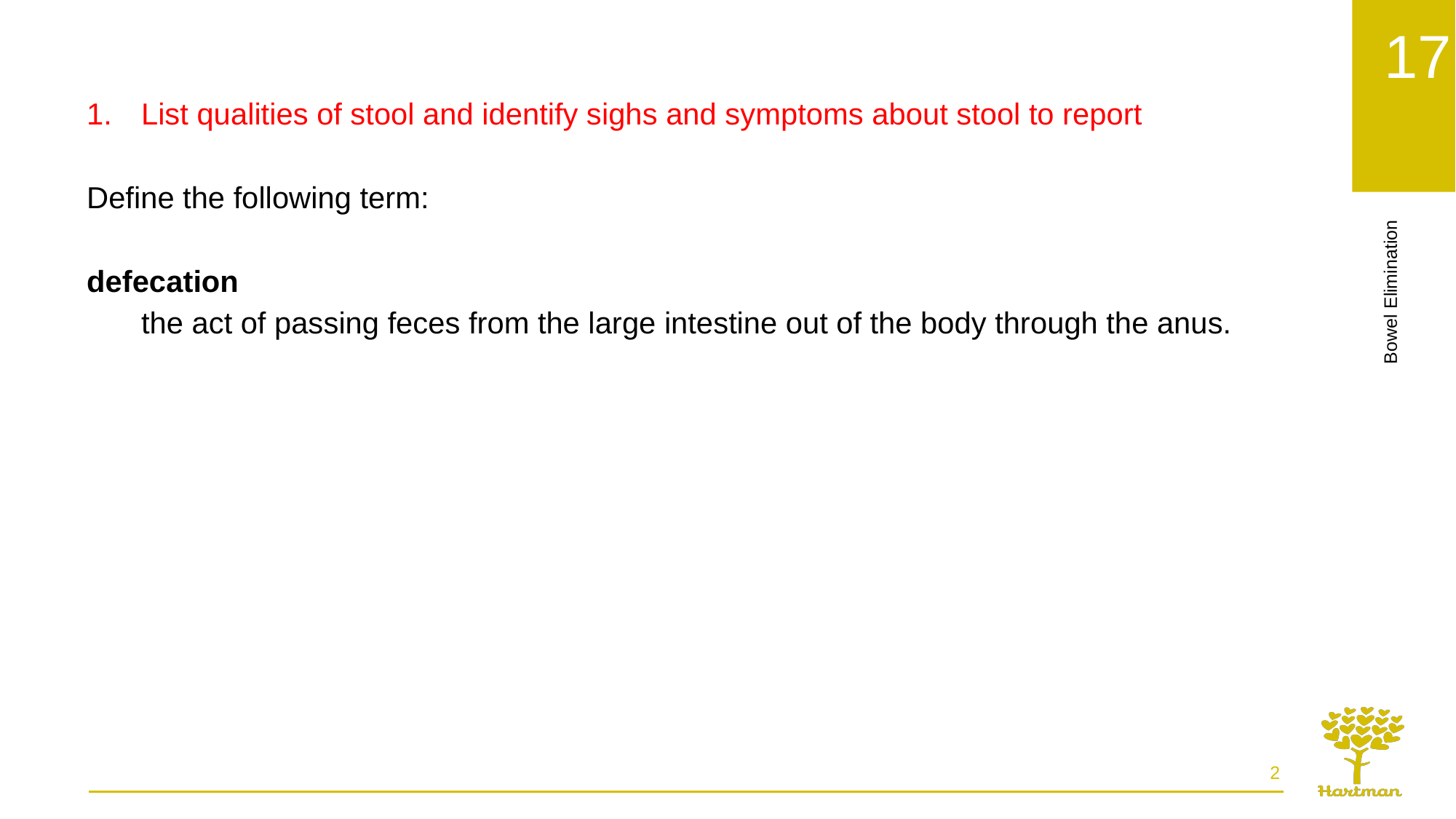

List qualities of stool and identify sighs and symptoms about stool to report

Define the following term:

defecation
the act of passing feces from the large intestine out of the body through the anus.

2